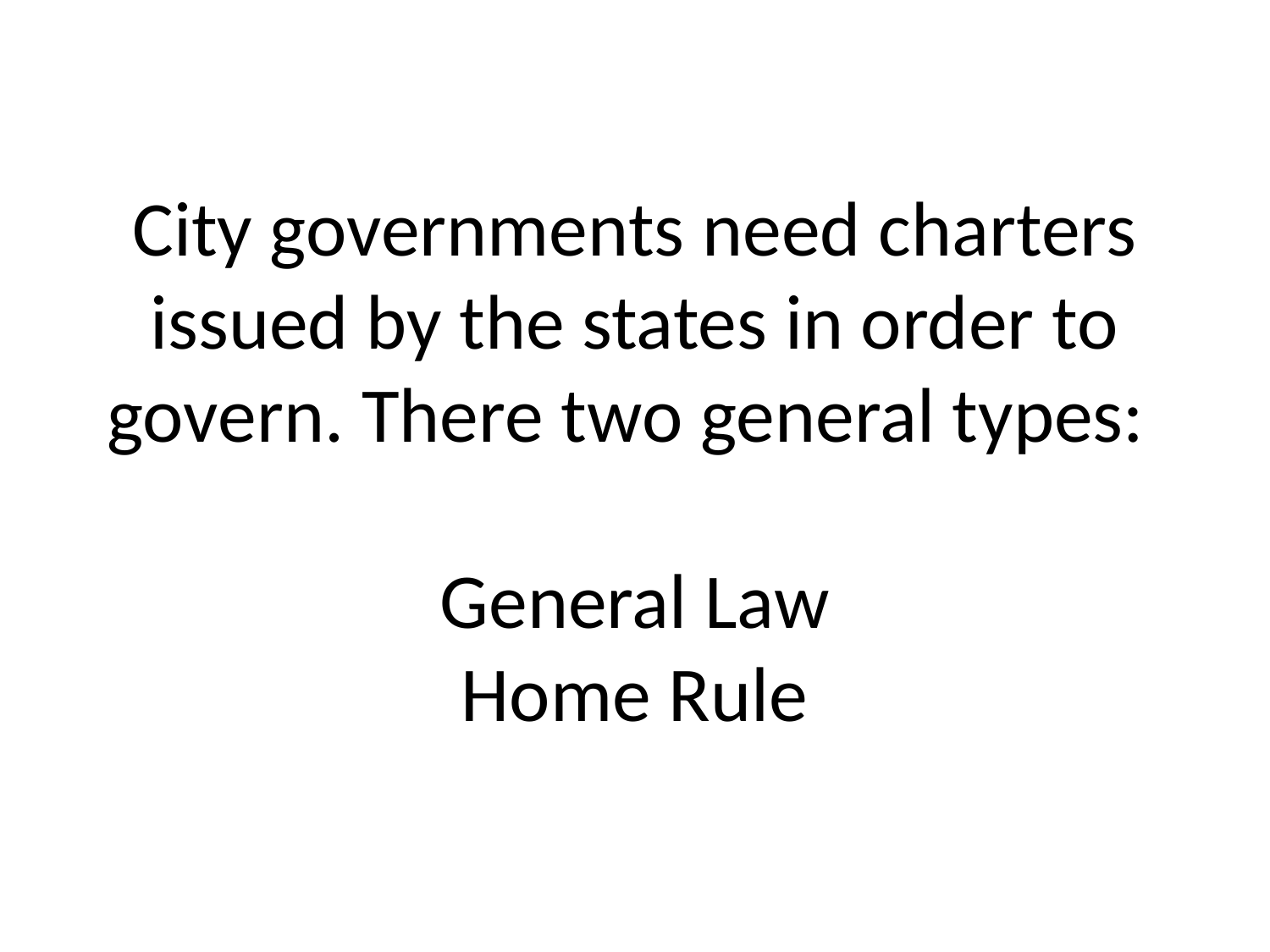

# City governments need charters issued by the states in order to govern. There two general types: General Law Home Rule